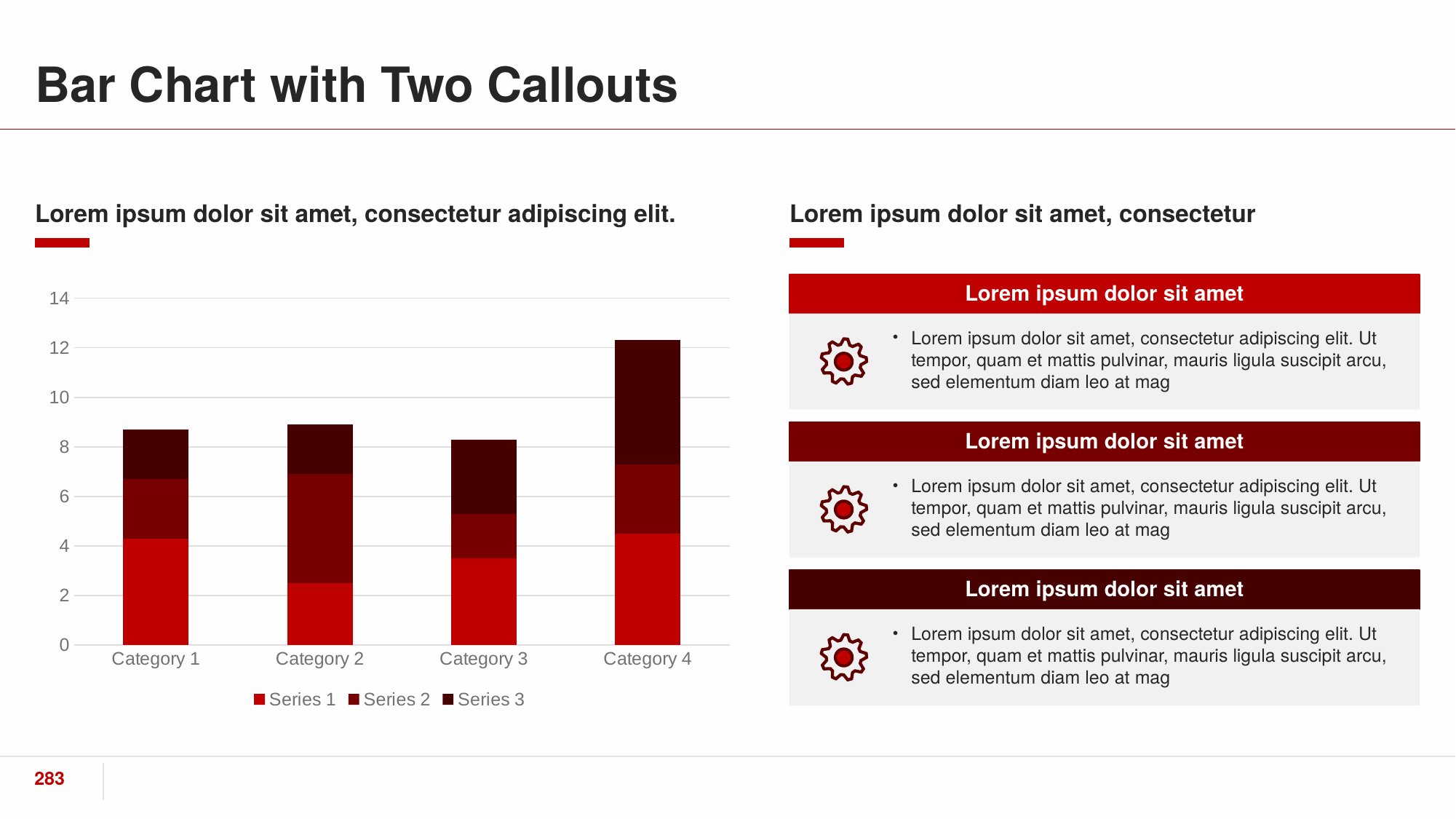

# Bar Chart with Two Callouts
Lorem ipsum dolor sit amet, consectetur adipiscing elit.
Lorem ipsum dolor sit amet, consectetur
Lorem ipsum dolor sit amet

### Chart

| Category | Series 1 | Series 2 | Series 3 |
|---|---|---|---|
| Category 1 | 4.3 | 2.4 | 2.0 |
| Category 2 | 2.5 | 4.4 | 2.0 |
| Category 3 | 3.5 | 1.8 | 3.0 |
| Category 4 | 4.5 | 2.8 | 5.0 |
Lorem ipsum dolor sit amet, consectetur adipiscing elit. Ut tempor, quam et mattis pulvinar, mauris ligula suscipit arcu, sed elementum diam leo at mag

Lorem ipsum dolor sit amet
Lorem ipsum dolor sit amet, consectetur adipiscing elit. Ut tempor, quam et mattis pulvinar, mauris ligula suscipit arcu, sed elementum diam leo at mag

Lorem ipsum dolor sit amet
Lorem ipsum dolor sit amet, consectetur adipiscing elit. Ut tempor, quam et mattis pulvinar, mauris ligula suscipit arcu, sed elementum diam leo at mag

283